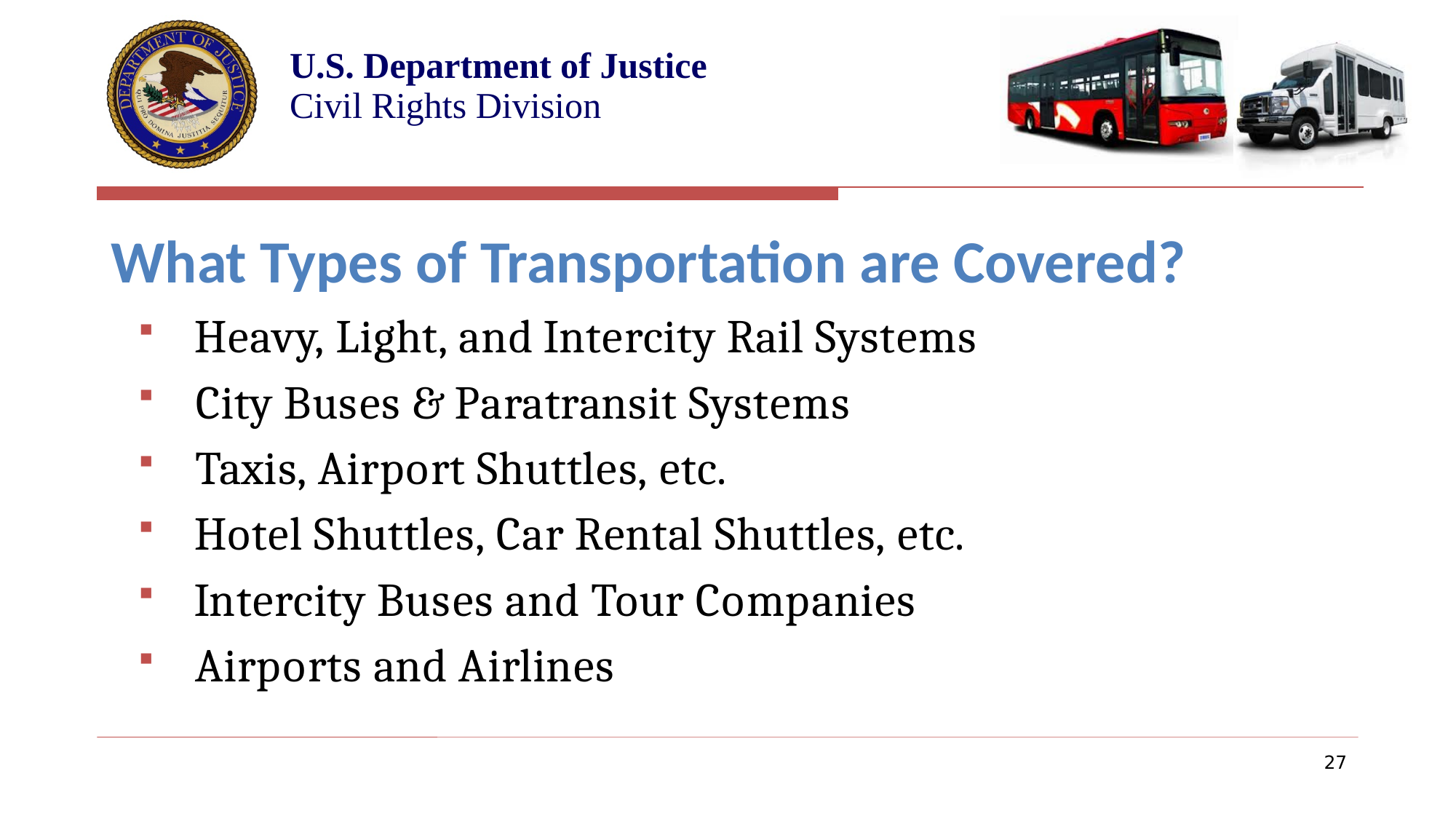

# What Types of Transportation are Covered?
Heavy, Light, and Intercity Rail Systems
City Buses & Paratransit Systems
Taxis, Airport Shuttles, etc.
Hotel Shuttles, Car Rental Shuttles, etc.
Intercity Buses and Tour Companies
Airports and Airlines
27